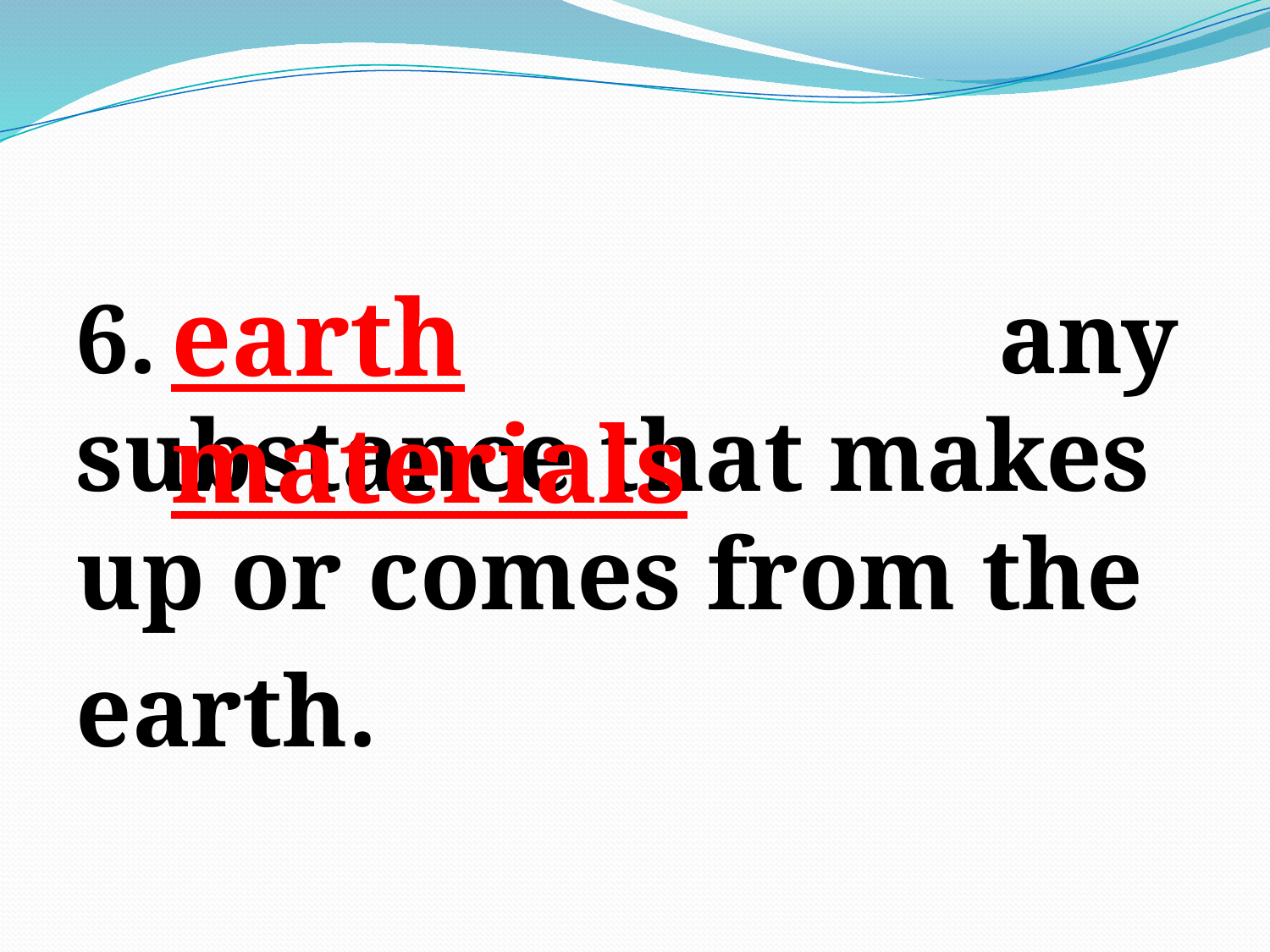

#
earth materials
6.                                  any substance that makes up or comes from the
earth.